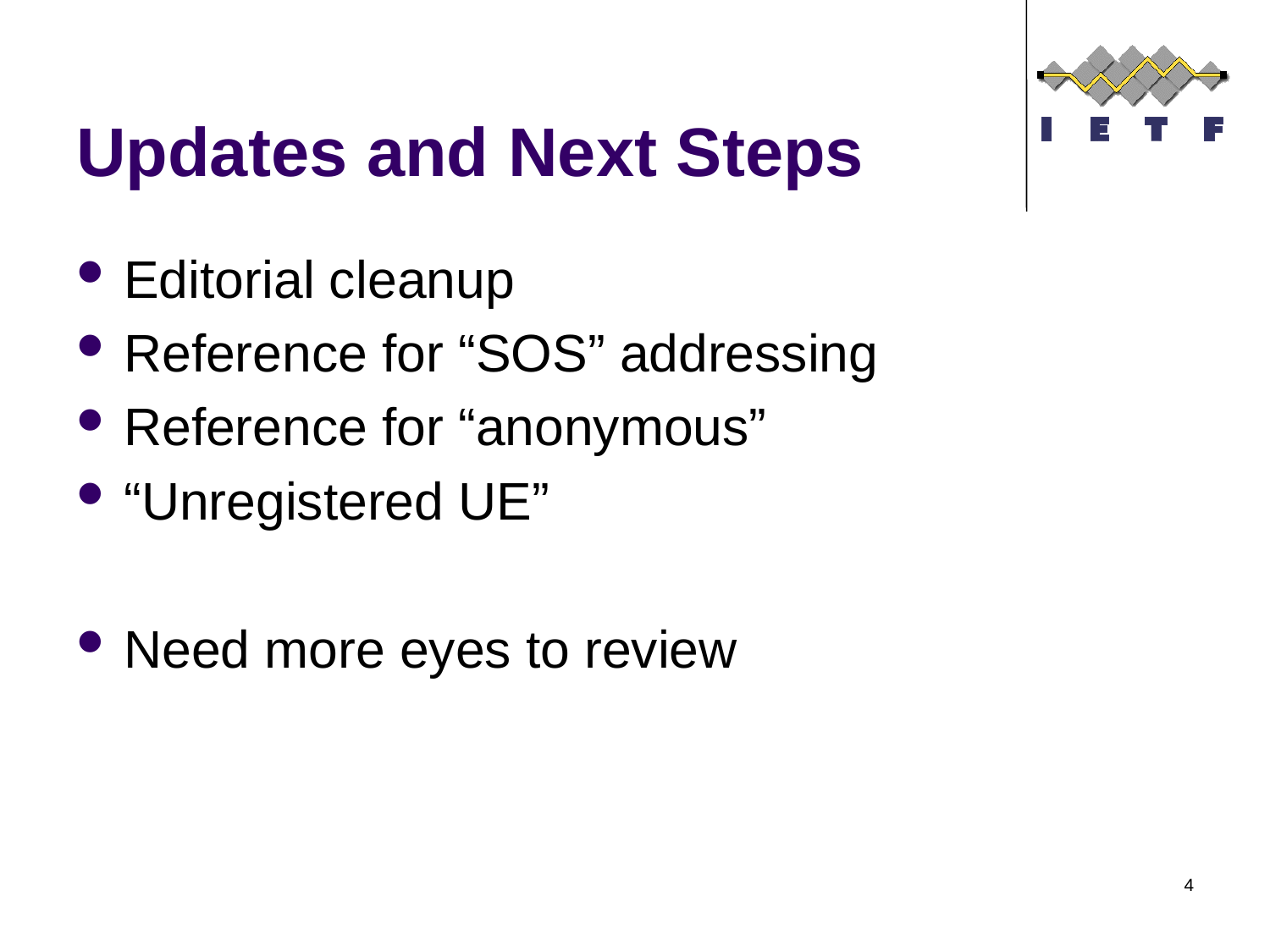

# Updates and Next Steps
Editorial cleanup
Reference for “SOS” addressing
Reference for “anonymous”
“Unregistered UE”

Need more eyes to review
4